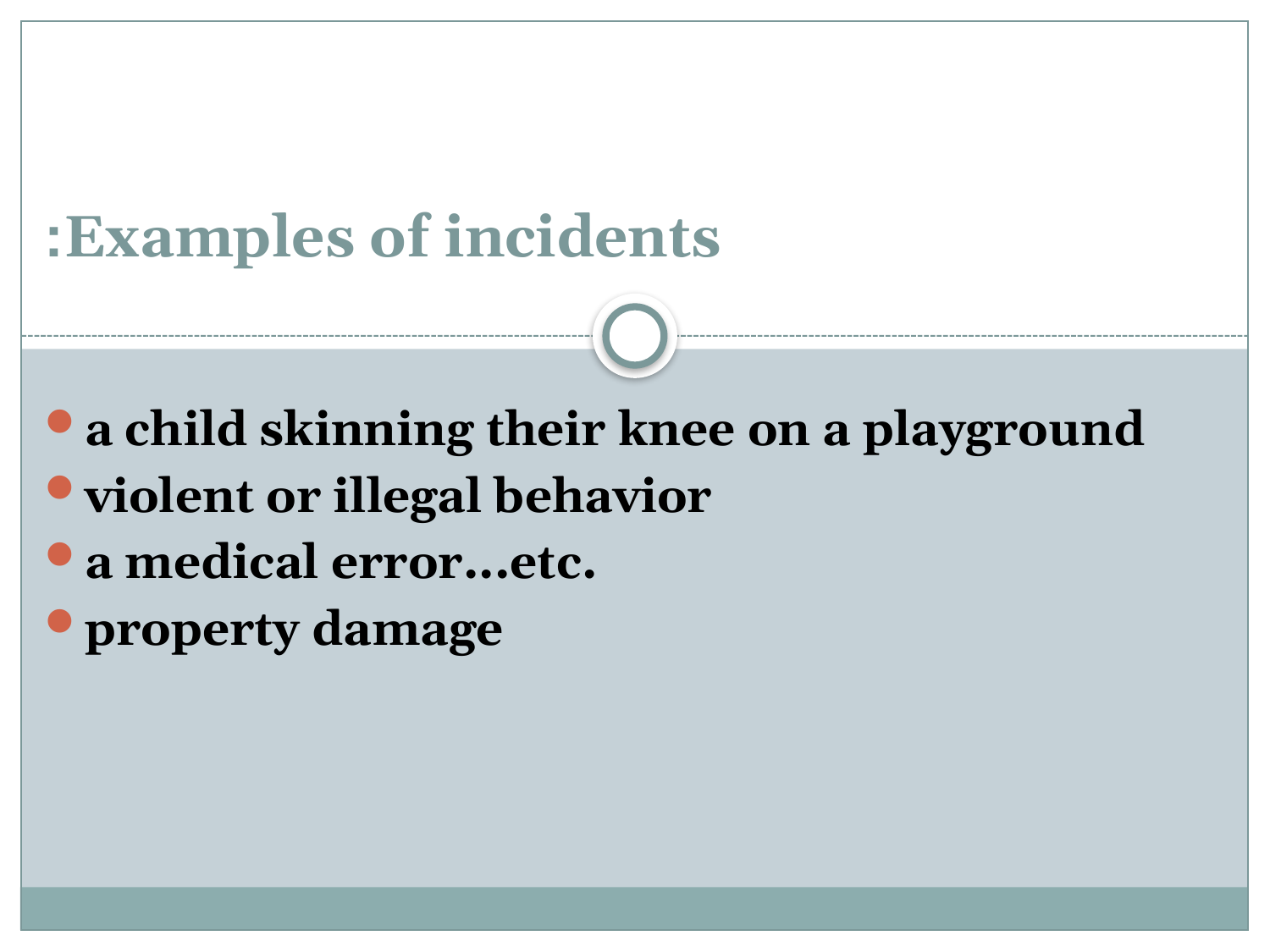

Examples of incidents:
a child skinning their knee on a playground
violent or illegal behavior
a medical error...etc.
property damage